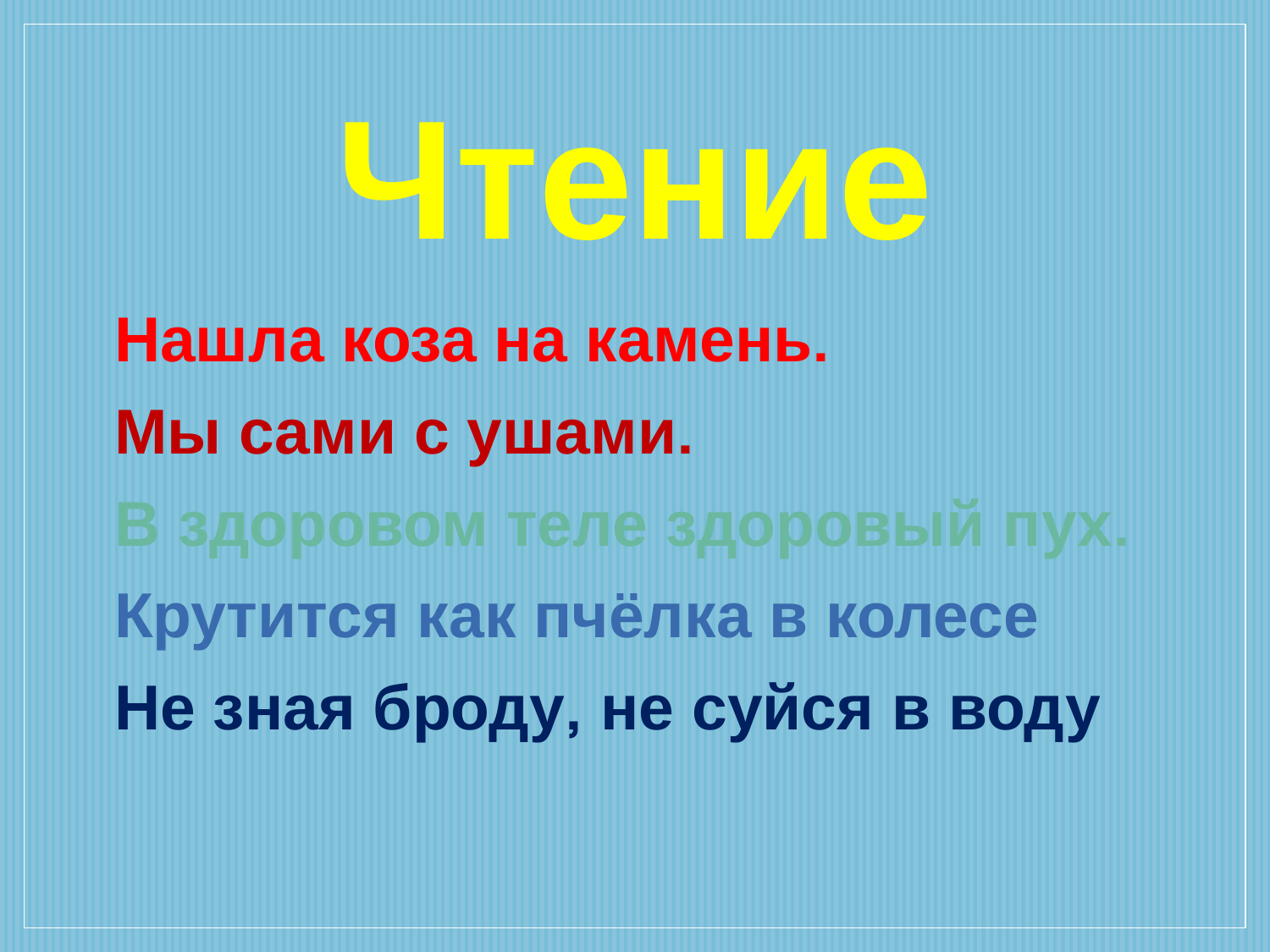

# Чтение
Нашла коза на камень.
Мы сами с ушами.
В здоровом теле здоровый пух.
Крутится как пчёлка в колесе
Не зная броду, не суйся в воду